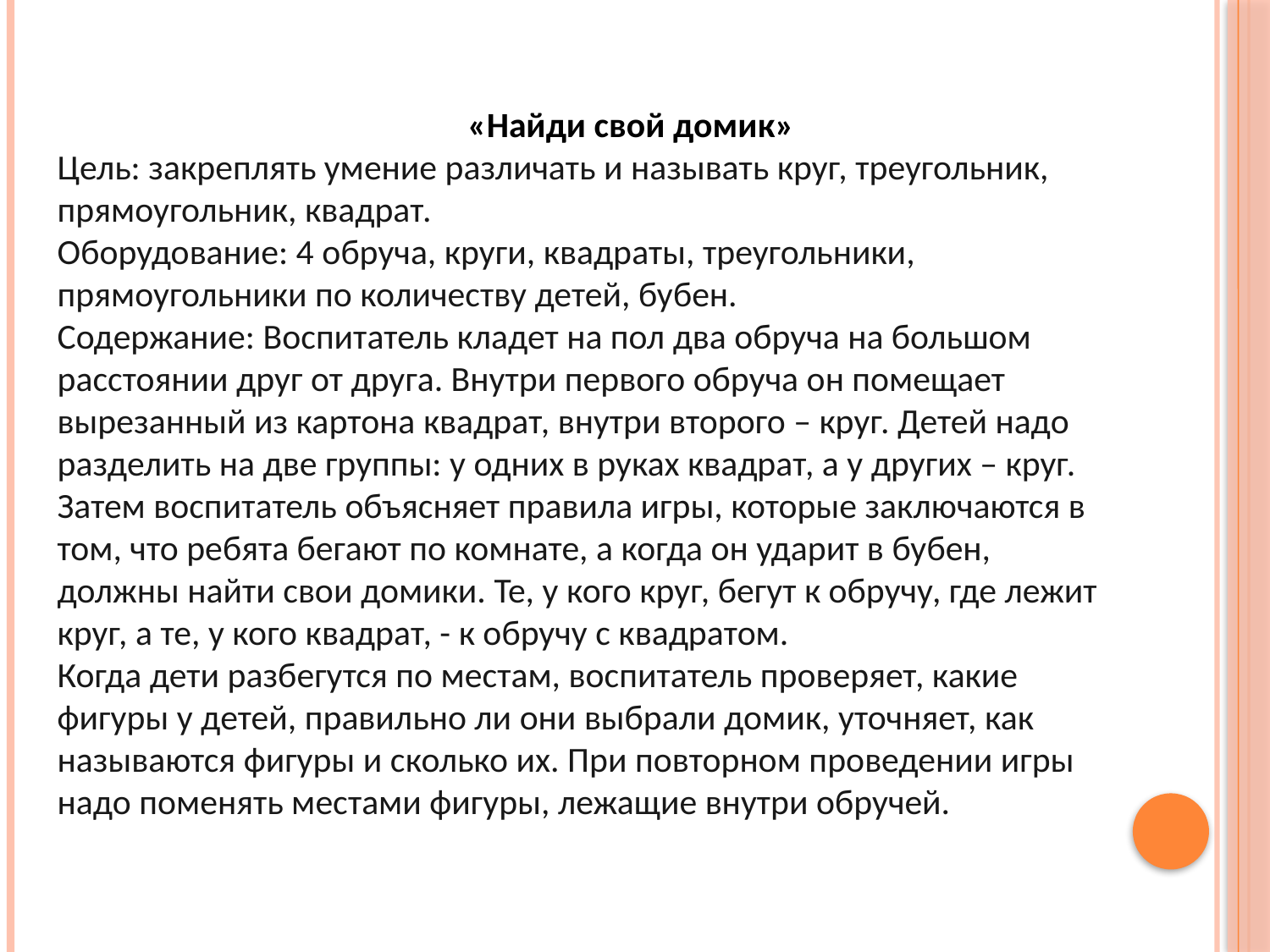

«Найди свой домик»
Цель: закреплять умение различать и называть круг, треугольник, прямоугольник, квадрат.
Оборудование: 4 обруча, круги, квадраты, треугольники, прямоугольники по количеству детей, бубен.
Содержание: Воспитатель кладет на пол два обруча на большом расстоянии друг от друга. Внутри первого обруча он помещает вырезанный из картона квадрат, внутри второго – круг. Детей надо разделить на две группы: у одних в руках квадрат, а у других – круг. Затем воспитатель объясняет правила игры, которые заключаются в том, что ребята бегают по комнате, а когда он ударит в бубен, должны найти свои домики. Те, у кого круг, бегут к обручу, где лежит круг, а те, у кого квадрат, - к обручу с квадратом.
Когда дети разбегутся по местам, воспитатель проверяет, какие фигуры у детей, правильно ли они выбрали домик, уточняет, как называются фигуры и сколько их. При повторном проведении игры надо поменять местами фигуры, лежащие внутри обручей.